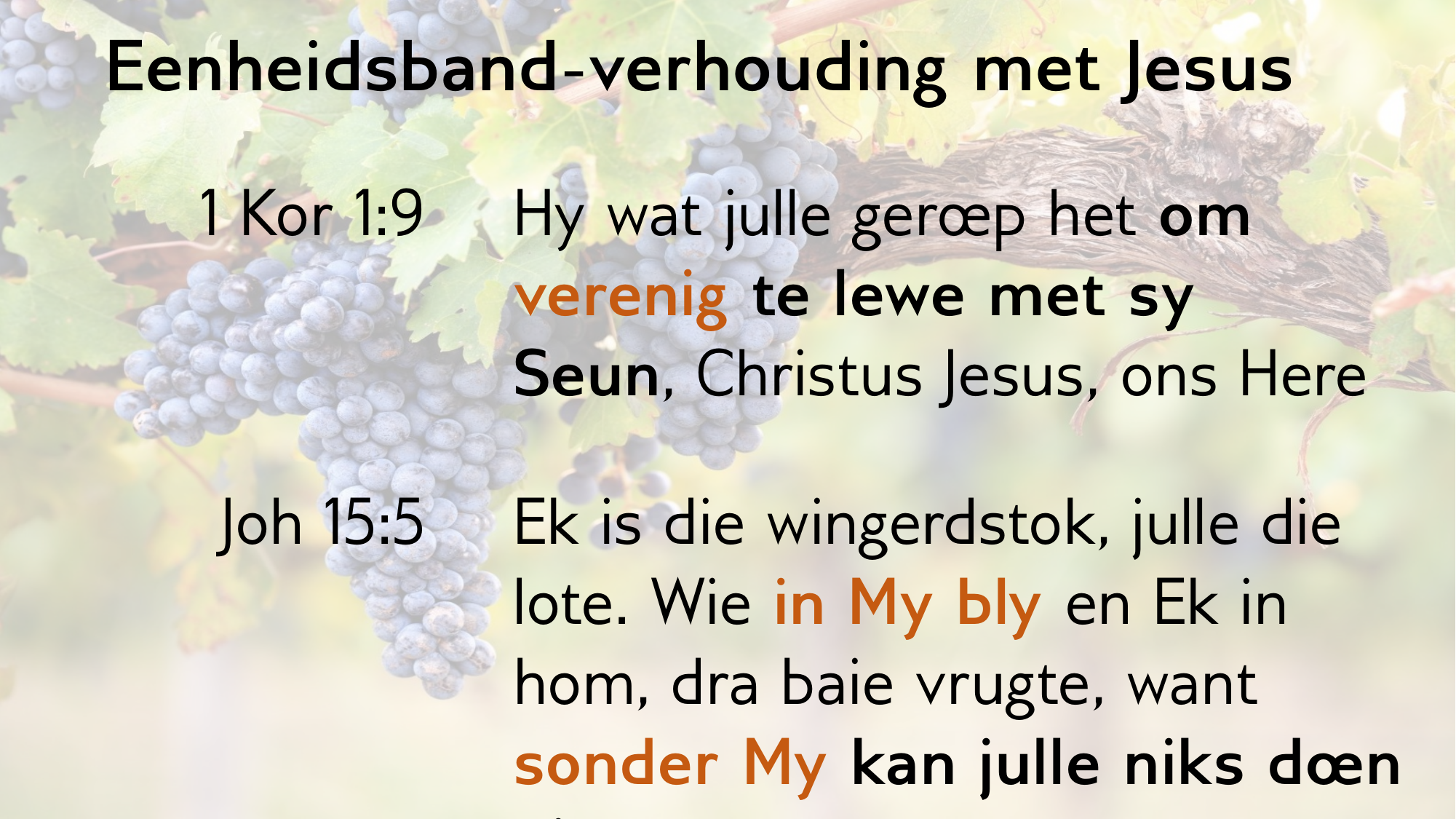

Eenheidsband-verhouding met Jesus
1 Kor 1:9
Hy wat julle geroep het om verenig te lewe met sy Seun, Christus Jesus, ons Here
Joh 15:5
Ek is die wingerdstok, julle die lote. Wie in My bly en Ek in hom, dra baie vrugte, want sonder My kan julle niks doen nie.